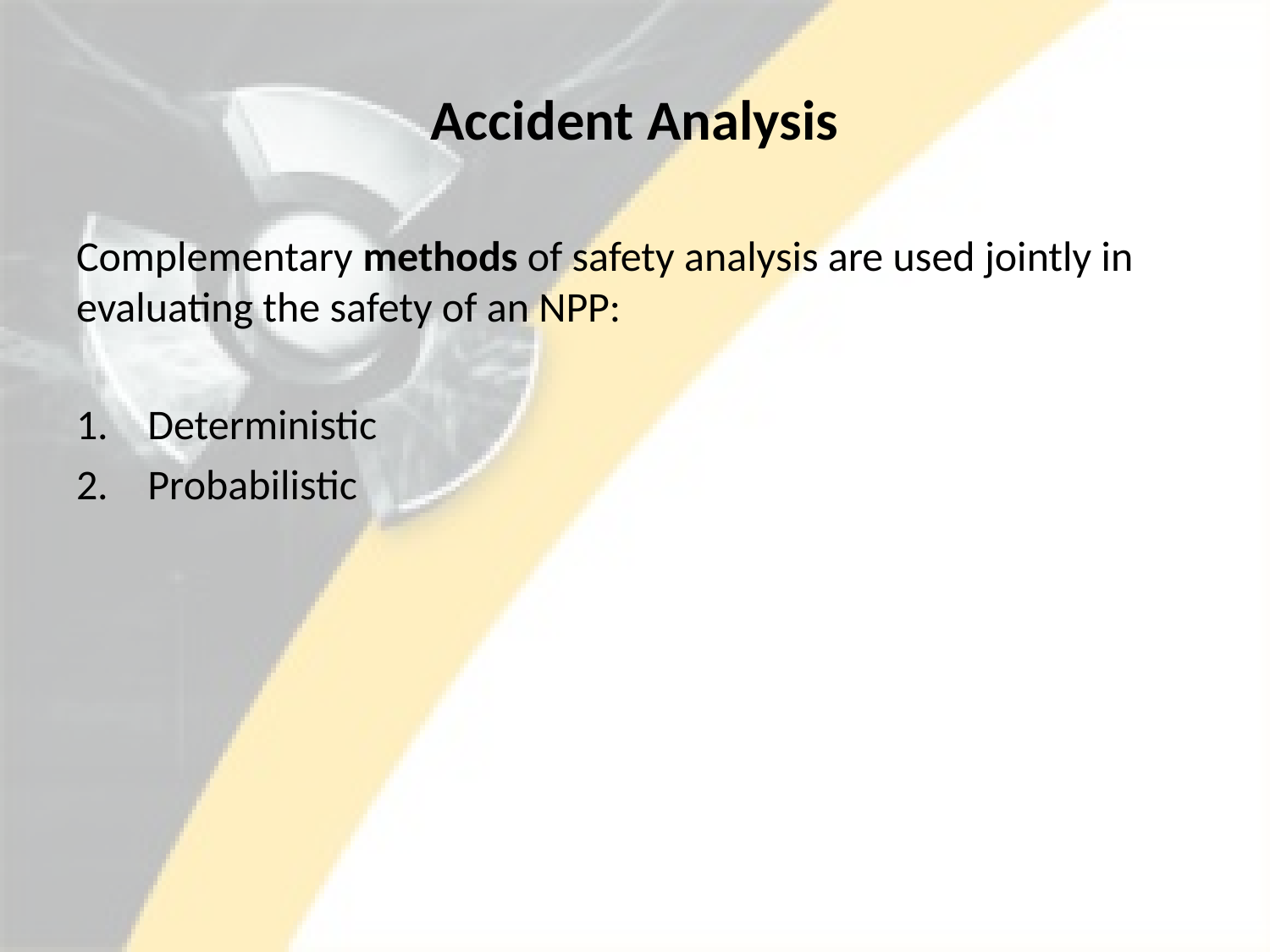

# Accident Analysis
Complementary methods of safety analysis are used jointly in evaluating the safety of an NPP:

Deterministic
Probabilistic